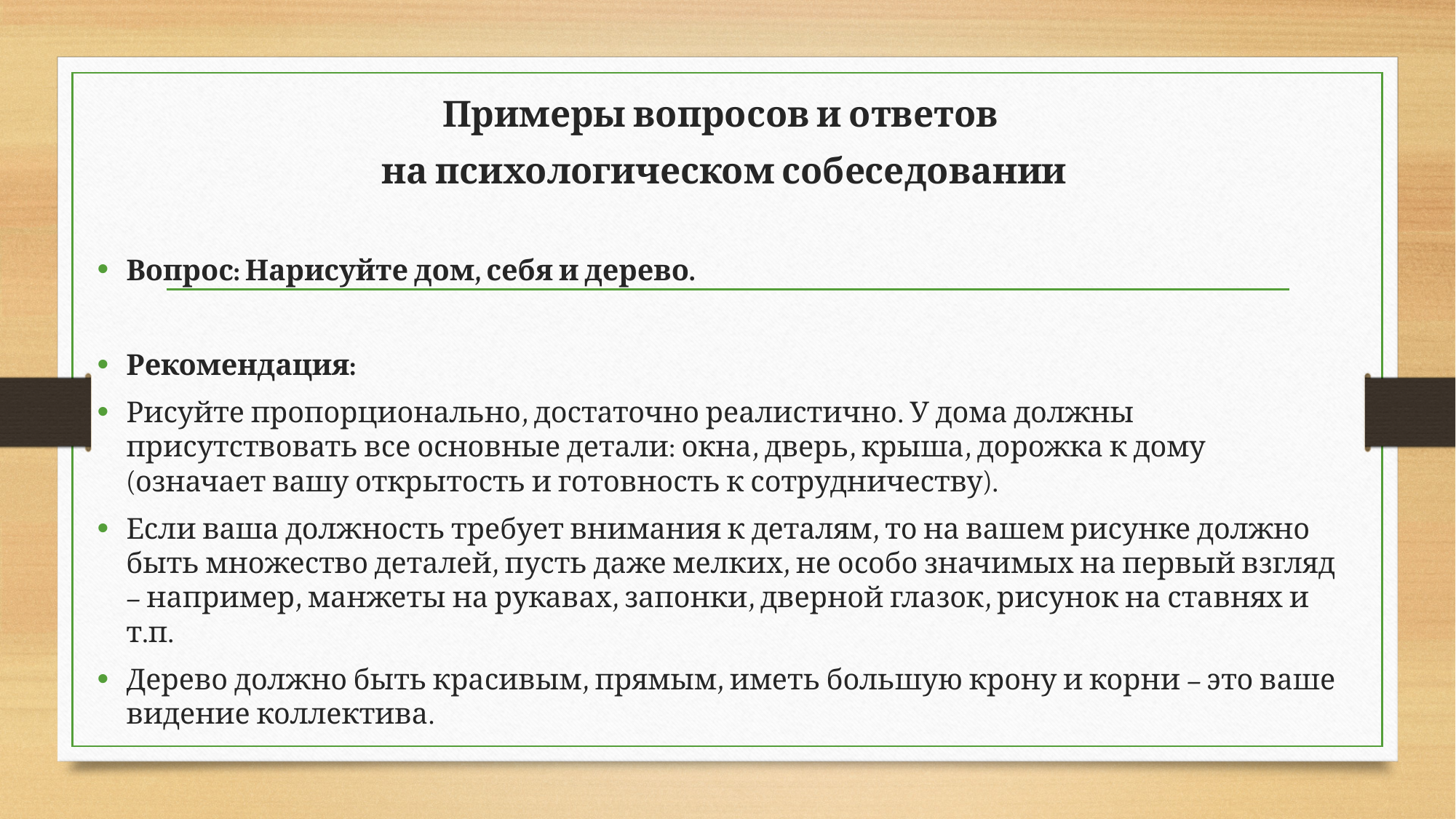

Примеры вопросов и ответов
на психологическом собеседовании

Вопрос: Нарисуйте дом, себя и дерево.

Рекомендация:
Рисуйте пропорционально, достаточно реалистично. У дома должны присутствовать все основные детали: окна, дверь, крыша, дорожка к дому (означает вашу открытость и готовность к сотрудничеству).
Если ваша должность требует внимания к деталям, то на вашем рисунке должно быть множество деталей, пусть даже мелких, не особо значимых на первый взгляд – например, манжеты на рукавах, запонки, дверной глазок, рисунок на ставнях и т.п.
Дерево должно быть красивым, прямым, иметь большую крону и корни – это ваше видение коллектива.